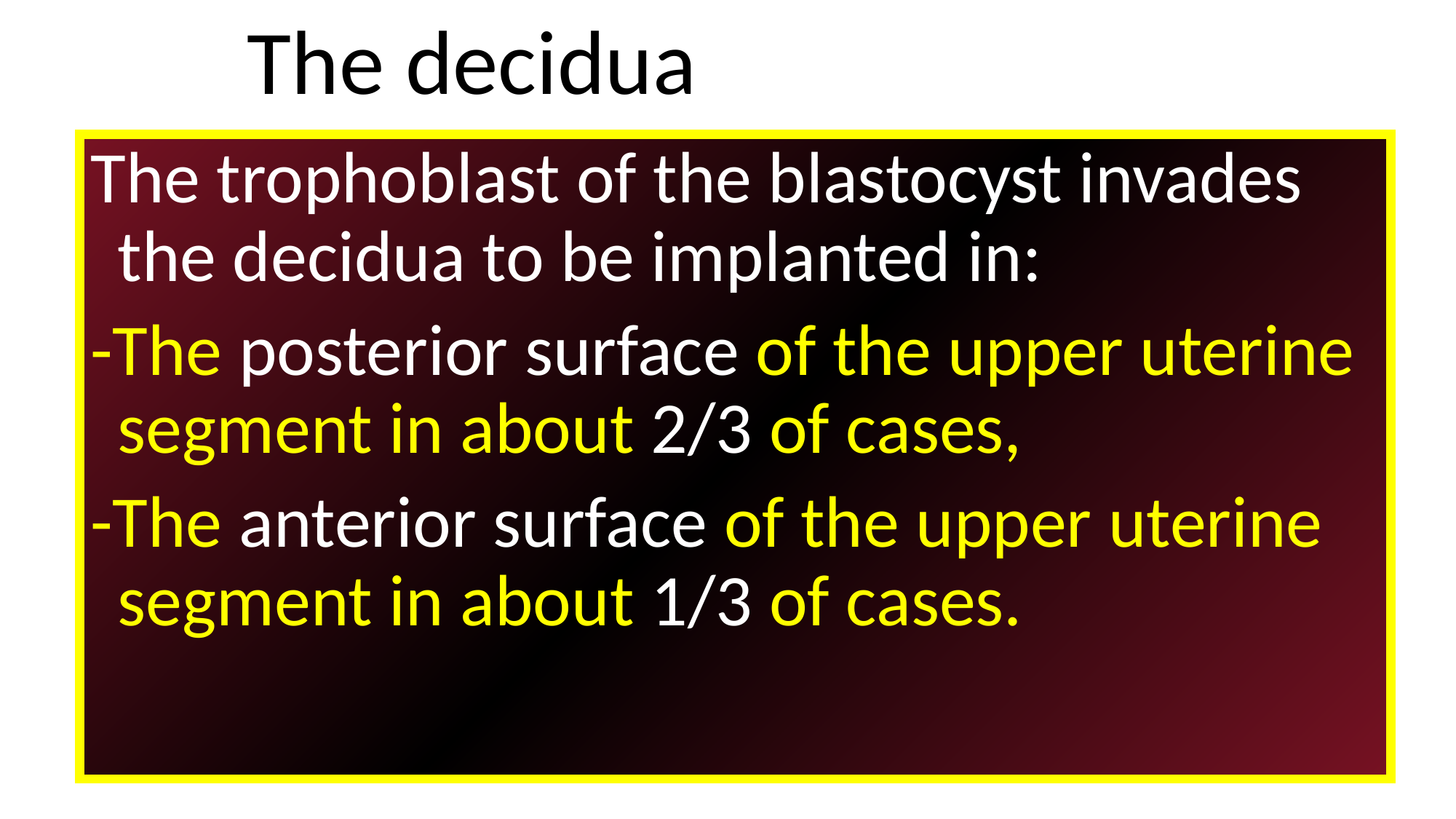

# The decidua
The trophoblast of the blastocyst invades the decidua to be implanted in:
-The posterior surface of the upper uterine segment in about 2/3 of cases,
-The anterior surface of the upper uterine segment in about 1/3 of cases.